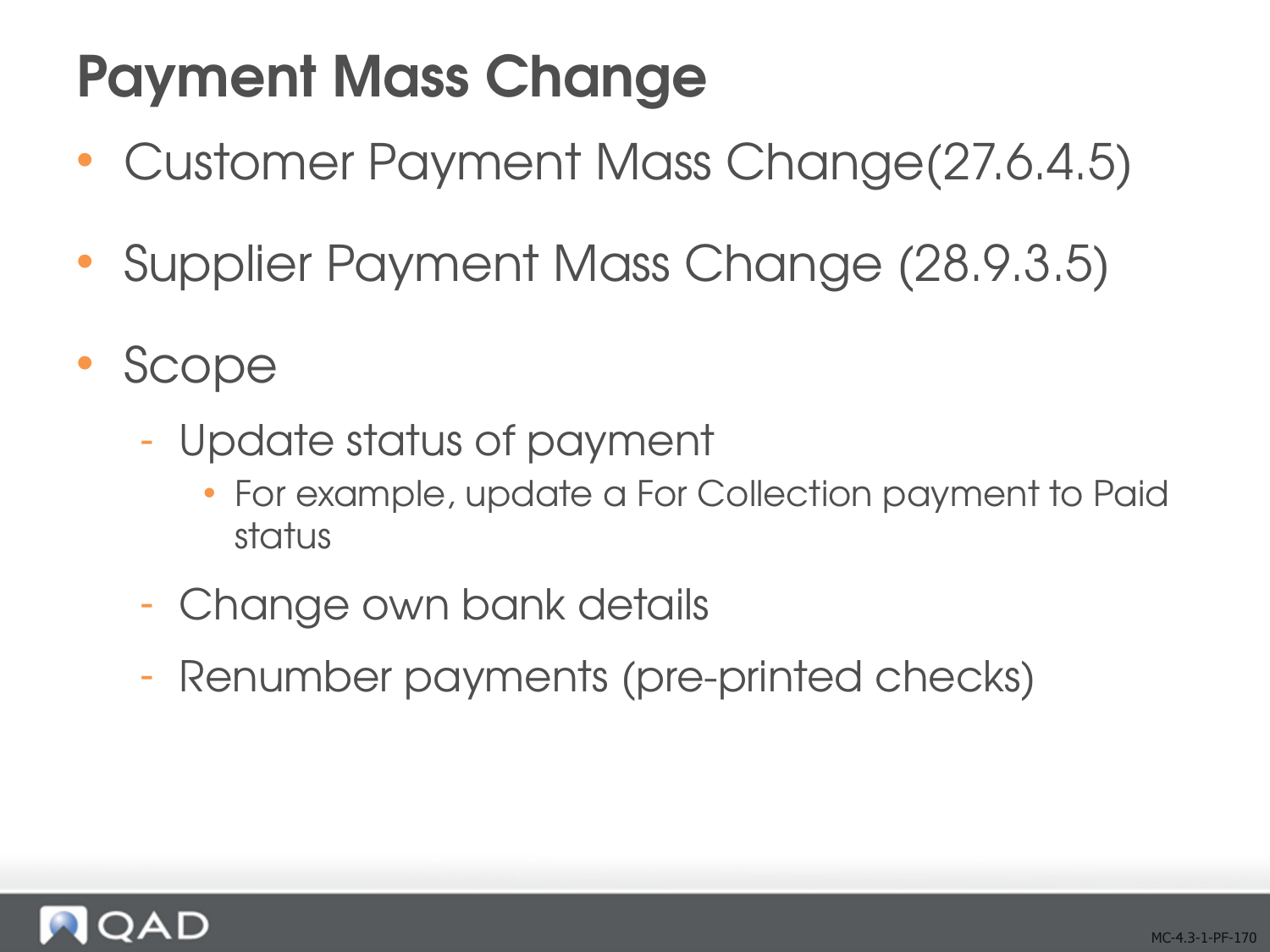

# Payment Mass Change
Customer Payment Mass Change(27.6.4.5)
Supplier Payment Mass Change (28.9.3.5)
Scope
Update status of payment
For example, update a For Collection payment to Paid status
Change own bank details
Renumber payments (pre-printed checks)

MC-4.3-1-PF-170